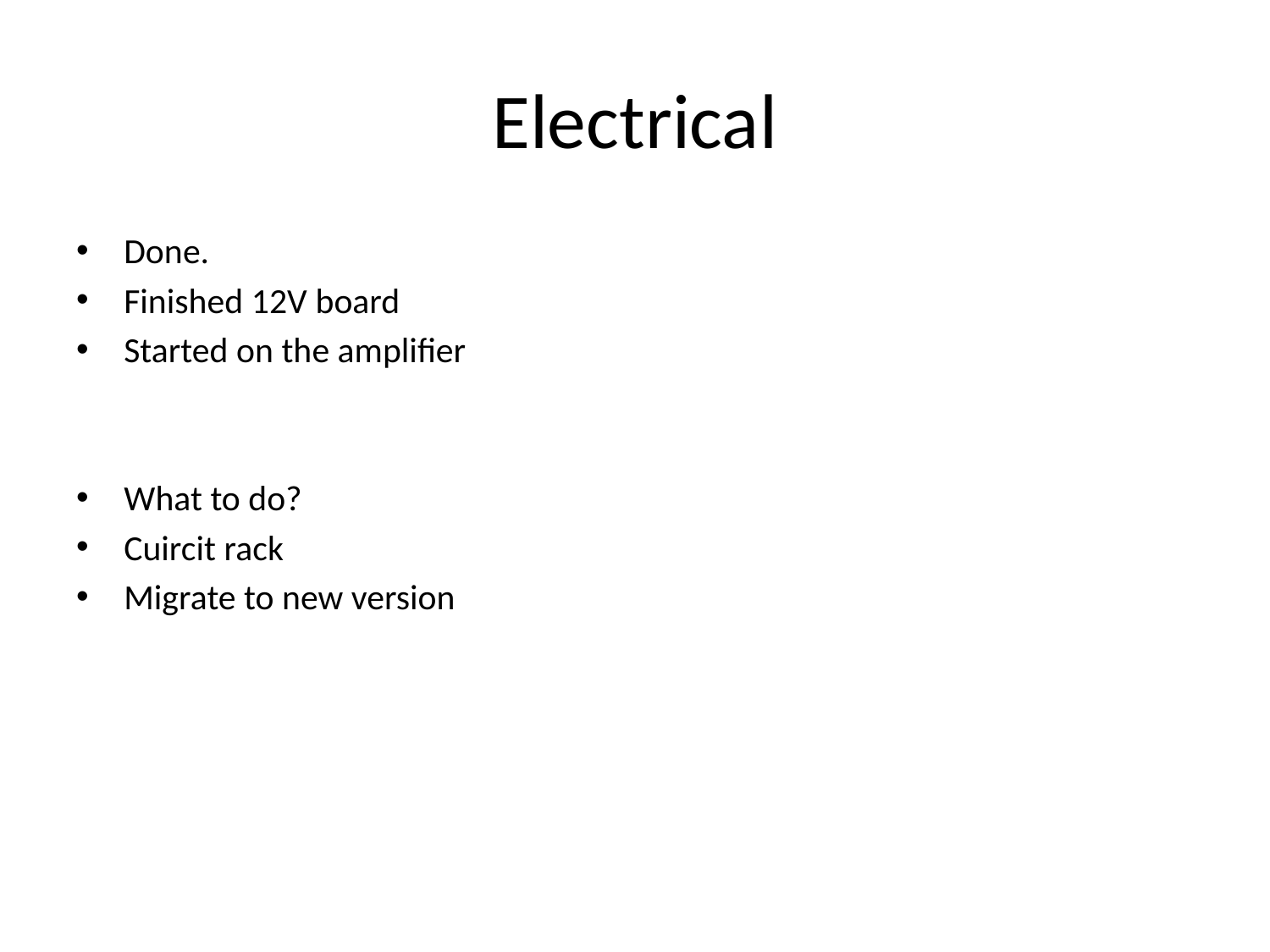

# Electrical
Done.
Finished 12V board
Started on the amplifier

What to do?
Cuircit rack
Migrate to new version